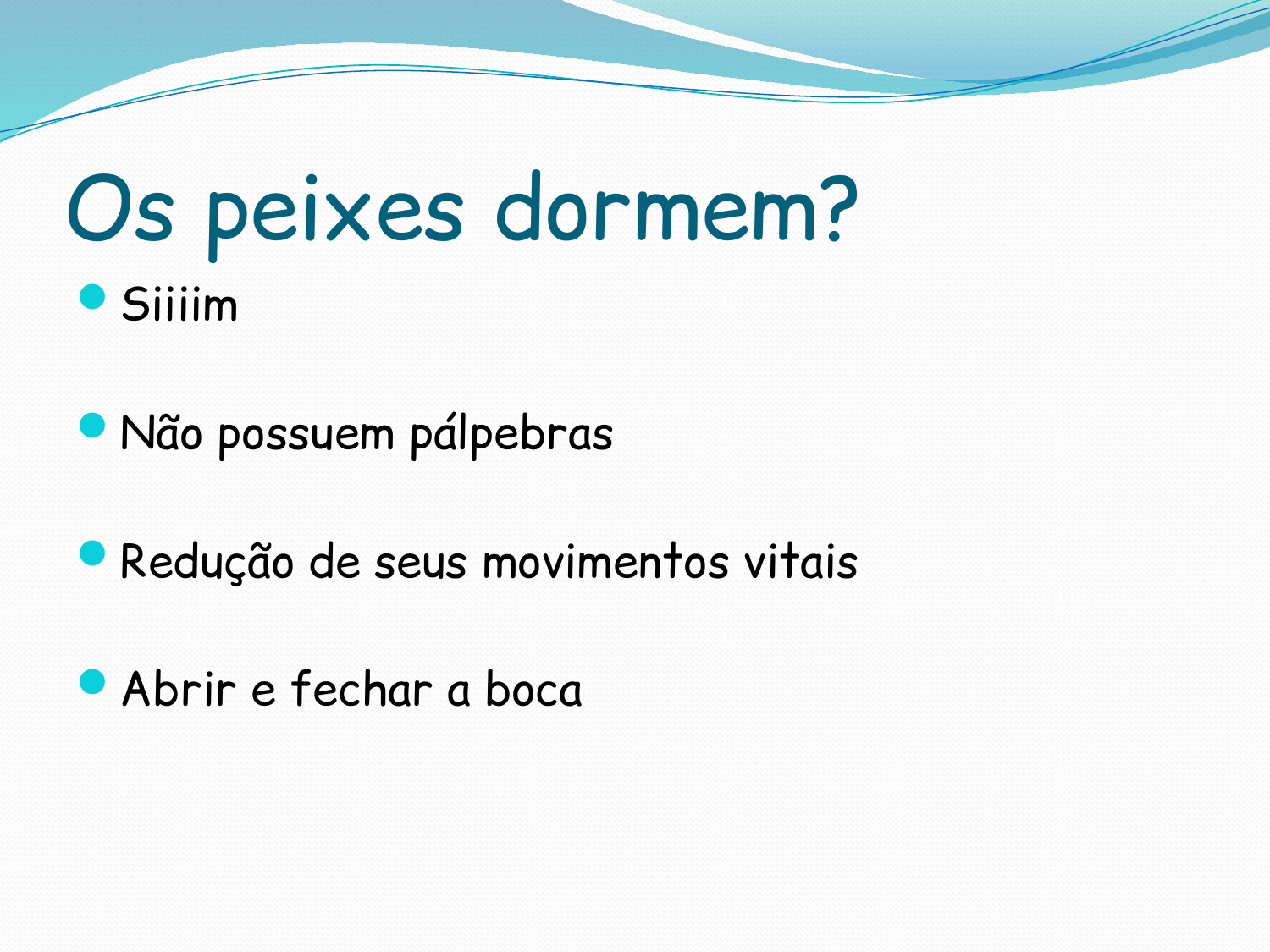

# Os peixes dormem?
Siiiim

Não possuem pálpebras

Redução de seus movimentos vitais

Abrir e fechar a boca